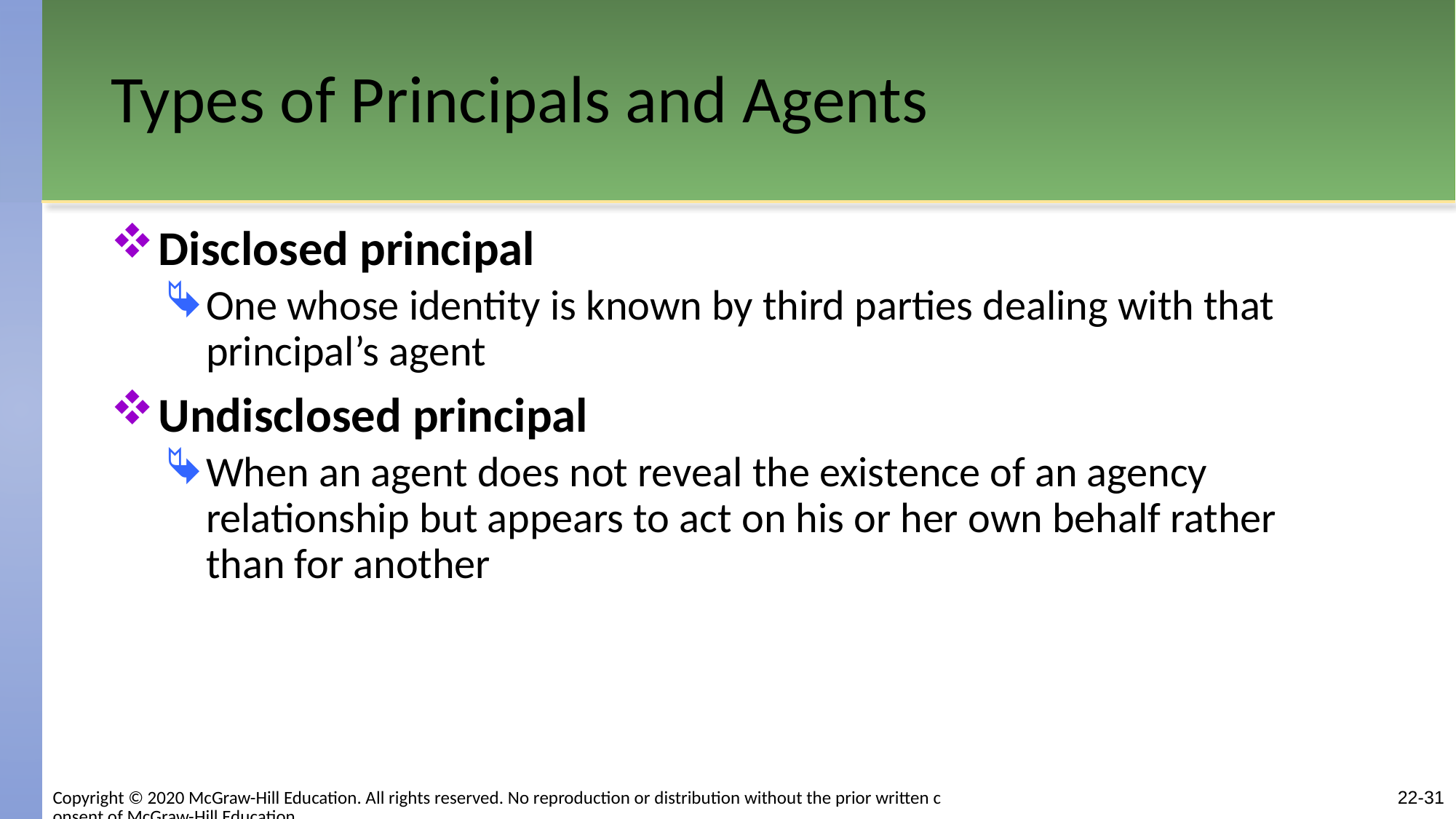

# Types of Principals and Agents
Disclosed principal
One whose identity is known by third parties dealing with that principal’s agent
Undisclosed principal
When an agent does not reveal the existence of an agency relationship but appears to act on his or her own behalf rather than for another
22-31
Copyright © 2020 McGraw-Hill Education. All rights reserved. No reproduction or distribution without the prior written consent of McGraw-Hill Education.